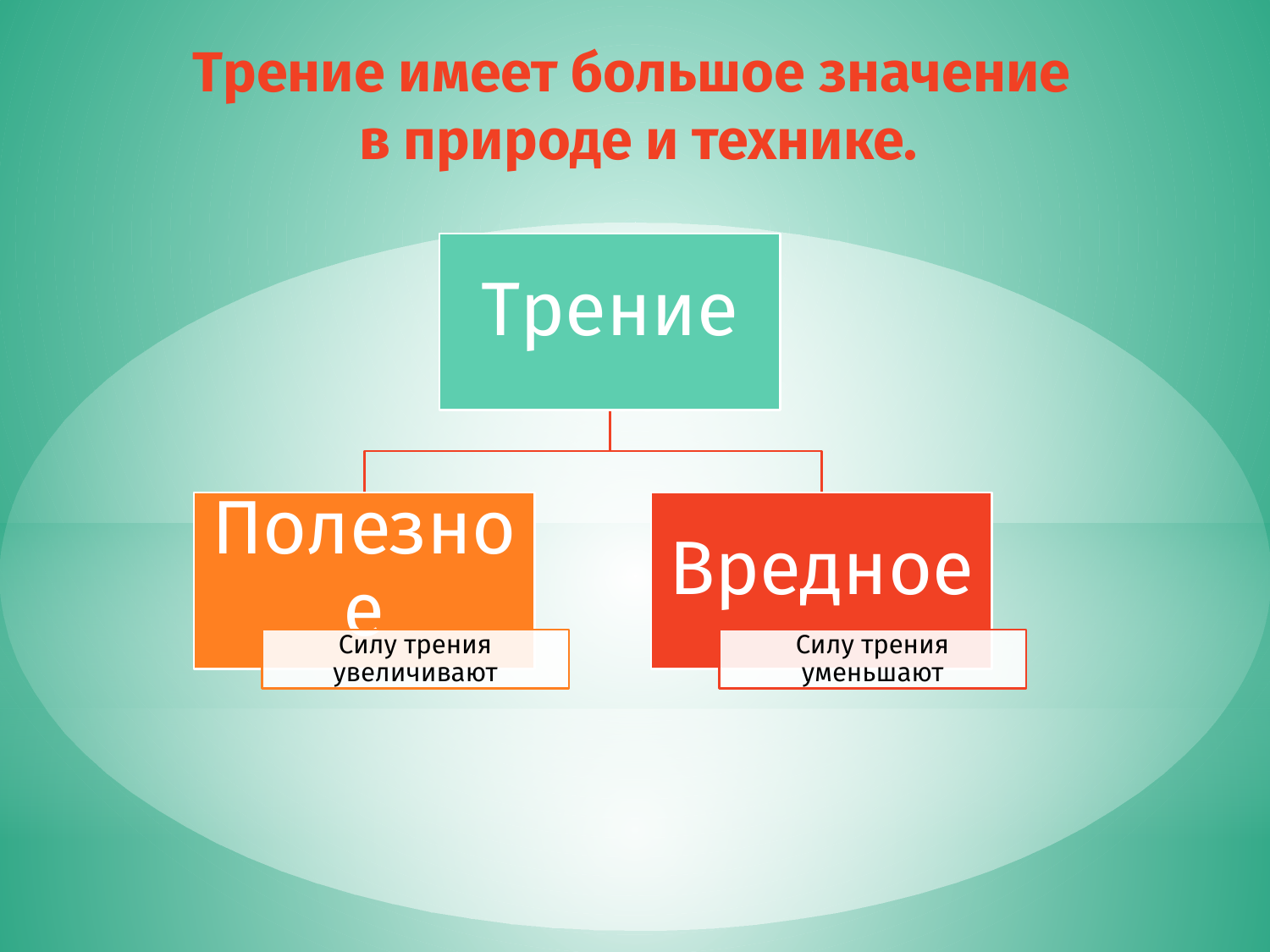

Трение имеет большое значение
в природе и технике.
Трение

Полезное
Силу трения увеличивают
Вредное
Силу трения уменьшают